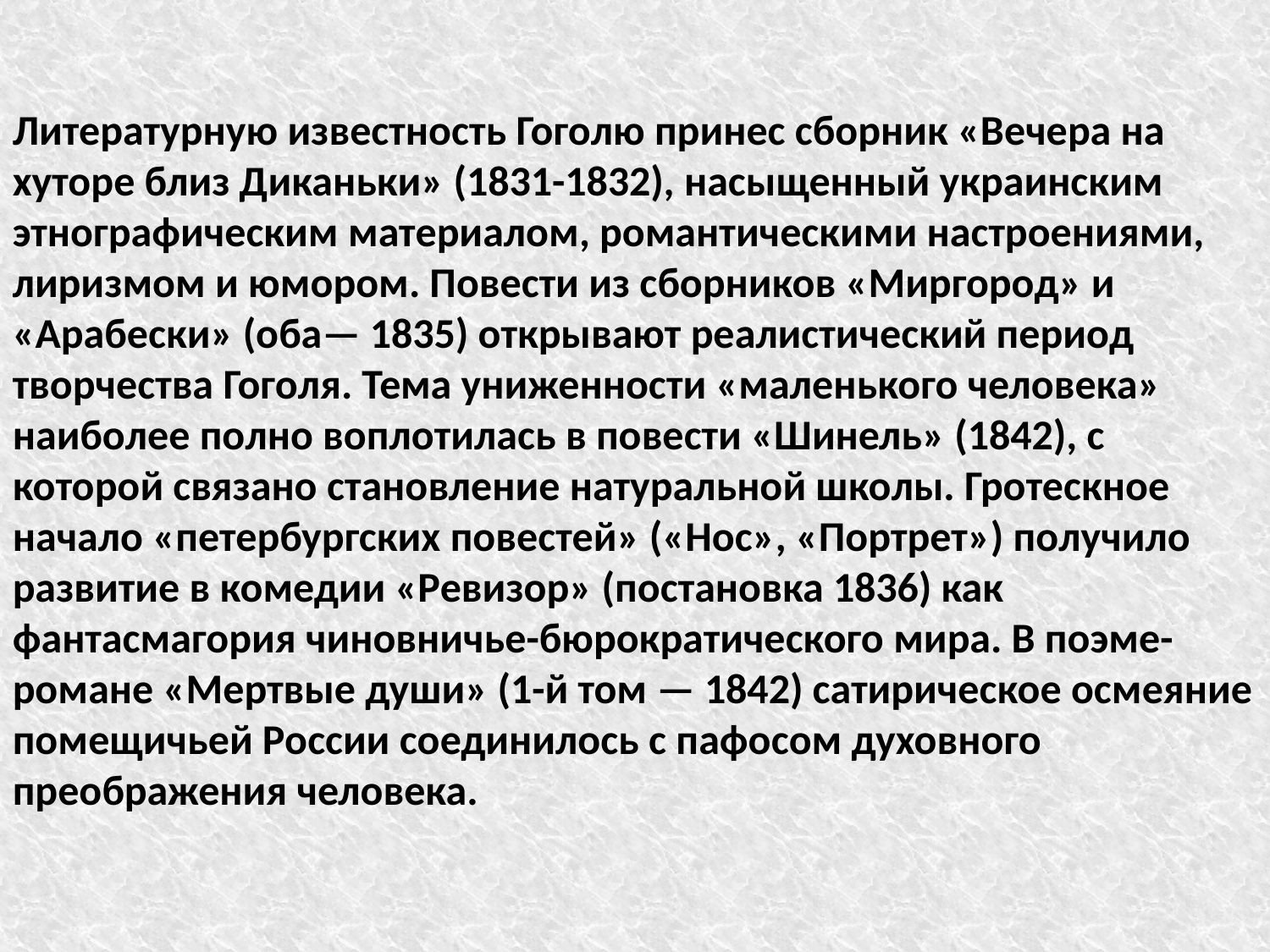

Литературную известность Гоголю принес сборник «Вечера на хуторе близ Диканьки» (1831-1832), насыщенный украинским этнографическим материалом, романтическими настроениями, лиризмом и юмором. Повести из сборников «Миргород» и «Арабески» (оба— 1835) открывают реалистический период творчества Гоголя. Тема униженности «маленького человека» наиболее полно воплотилась в повести «Шинель» (1842), с которой связано становление натуральной школы. Гротескное начало «петербургских повестей» («Нос», «Портрет») получило развитие в комедии «Ревизор» (постановка 1836) как фантасмагория чиновничье-бюрократического мира. В поэме-романе «Мертвые души» (1-й том — 1842) сатирическое осмеяние помещичьей России соединилось с пафосом духовного преображения человека.